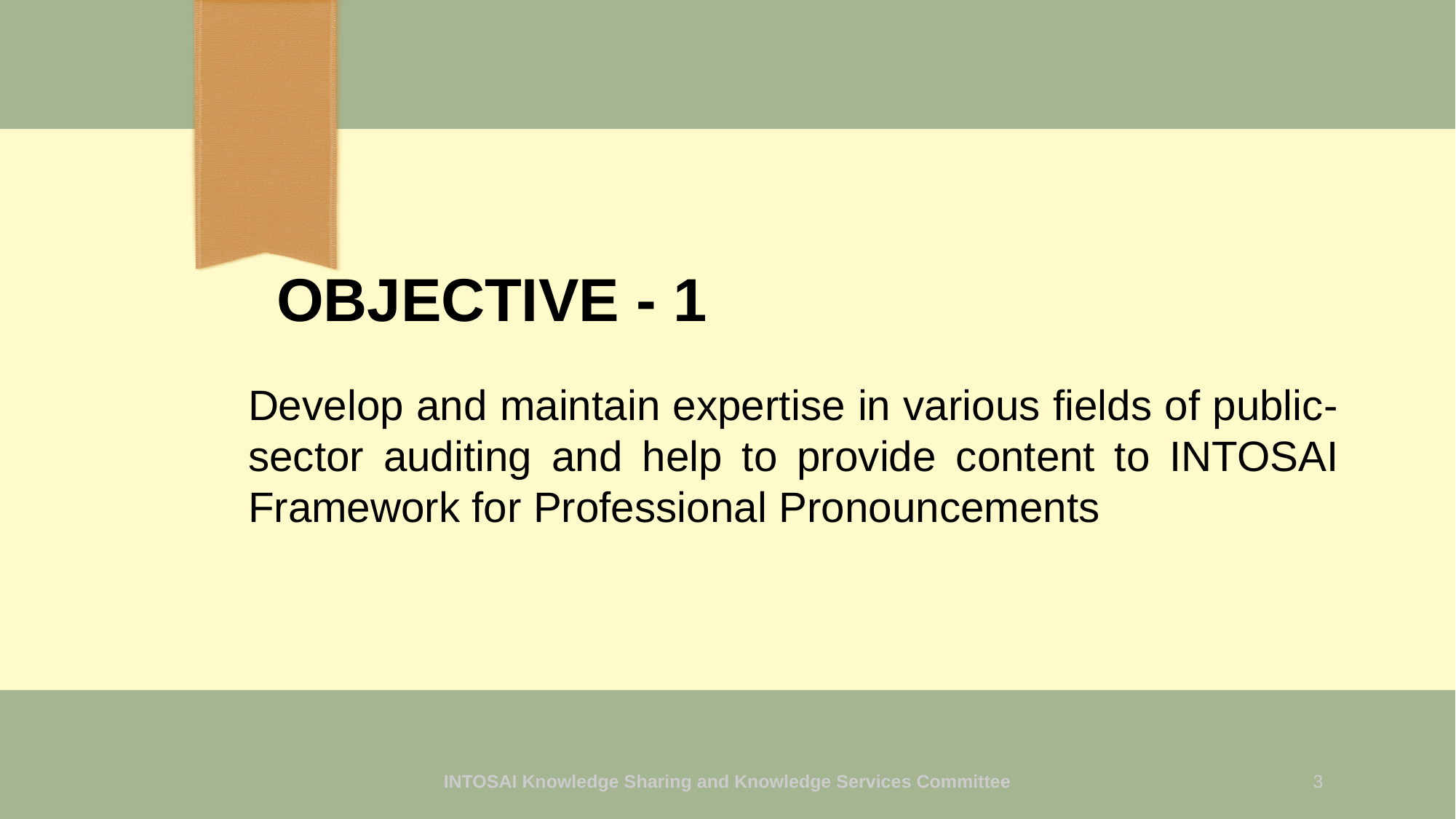

# Objective - 1
Develop and maintain expertise in various fields of public-sector auditing and help to provide content to INTOSAI Framework for Professional Pronouncements

INTOSAI Knowledge Sharing and Knowledge Services Committee
3